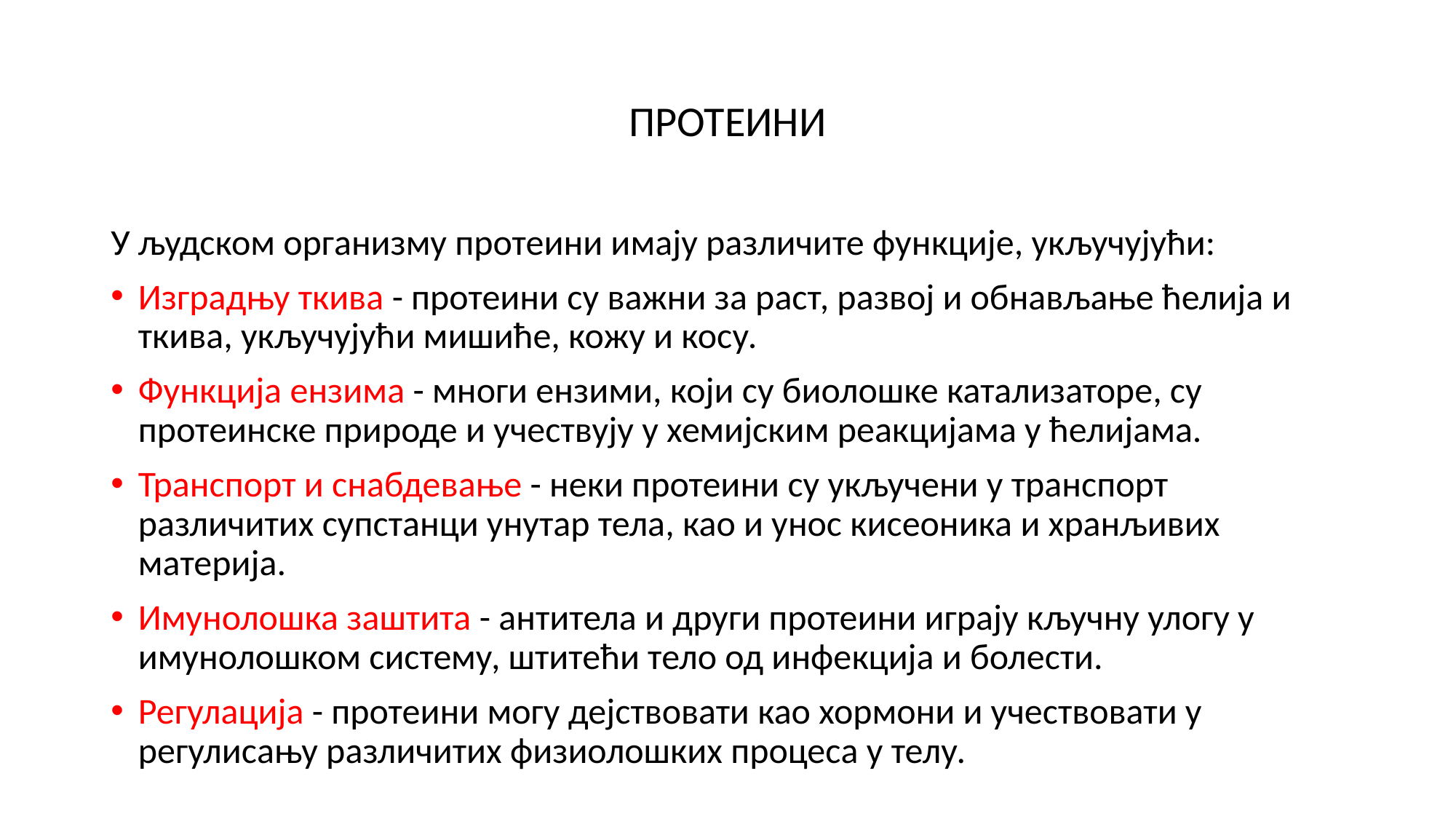

# ПРОТЕИНИ
У људском организму протеини имају различите функције, укључујући:
Изградњу ткива - протеини су важни за раст, развој и обнављање ћелија и ткива, укључујући мишиће, кожу и косу.
Функција ензима - многи ензими, који су биолошке катализаторе, су протеинске природе и учествују у хемијским реакцијама у ћелијама.
Транспорт и снабдевање - неки протеини су укључени у транспорт различитих супстанци унутар тела, као и унос кисеоника и хранљивих материја.
Имунолошка заштита - антитела и други протеини играју кључну улогу у имунолошком систему, штитећи тело од инфекција и болести.
Регулација - протеини могу дејствовати као хормони и учествовати у регулисању различитих физиолошких процеса у телу.